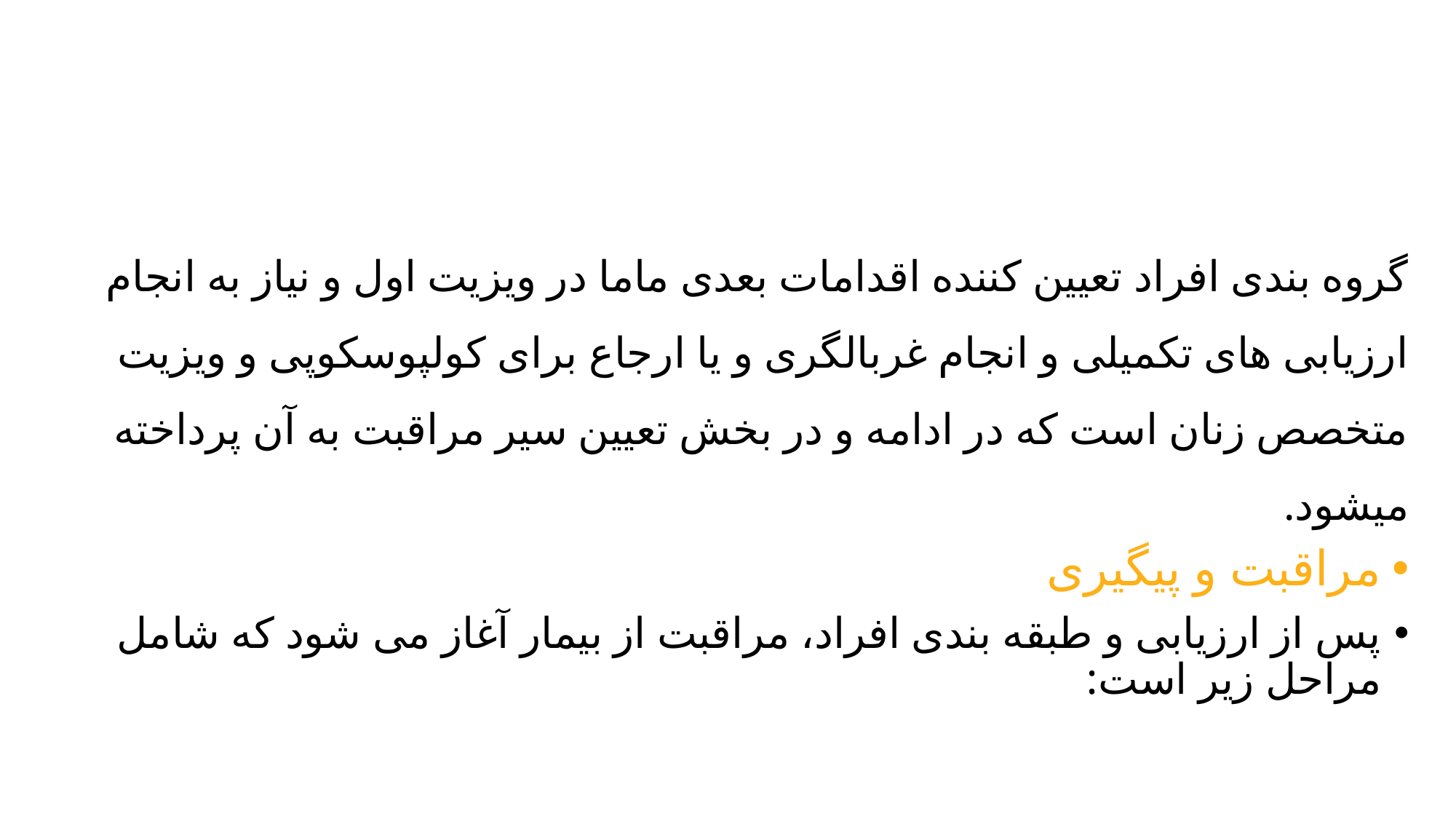

#
گروه بندی افراد تعیین کننده اقدامات بعدی ماما در ویزیت اول و نیاز به انجام ارزیابی های تکمیلی و انجام غربالگری و یا ارجاع برای کولپوسکوپی و ویزیت متخصص زنان است که در ادامه و در بخش تعیین سیر مراقبت به آن پرداخته میشود.
مراقبت و پیگیری
پس از ارزیابی و طبقه بندی افراد، مراقبت از بیمار آغاز می شود که شامل مراحل زیر است: